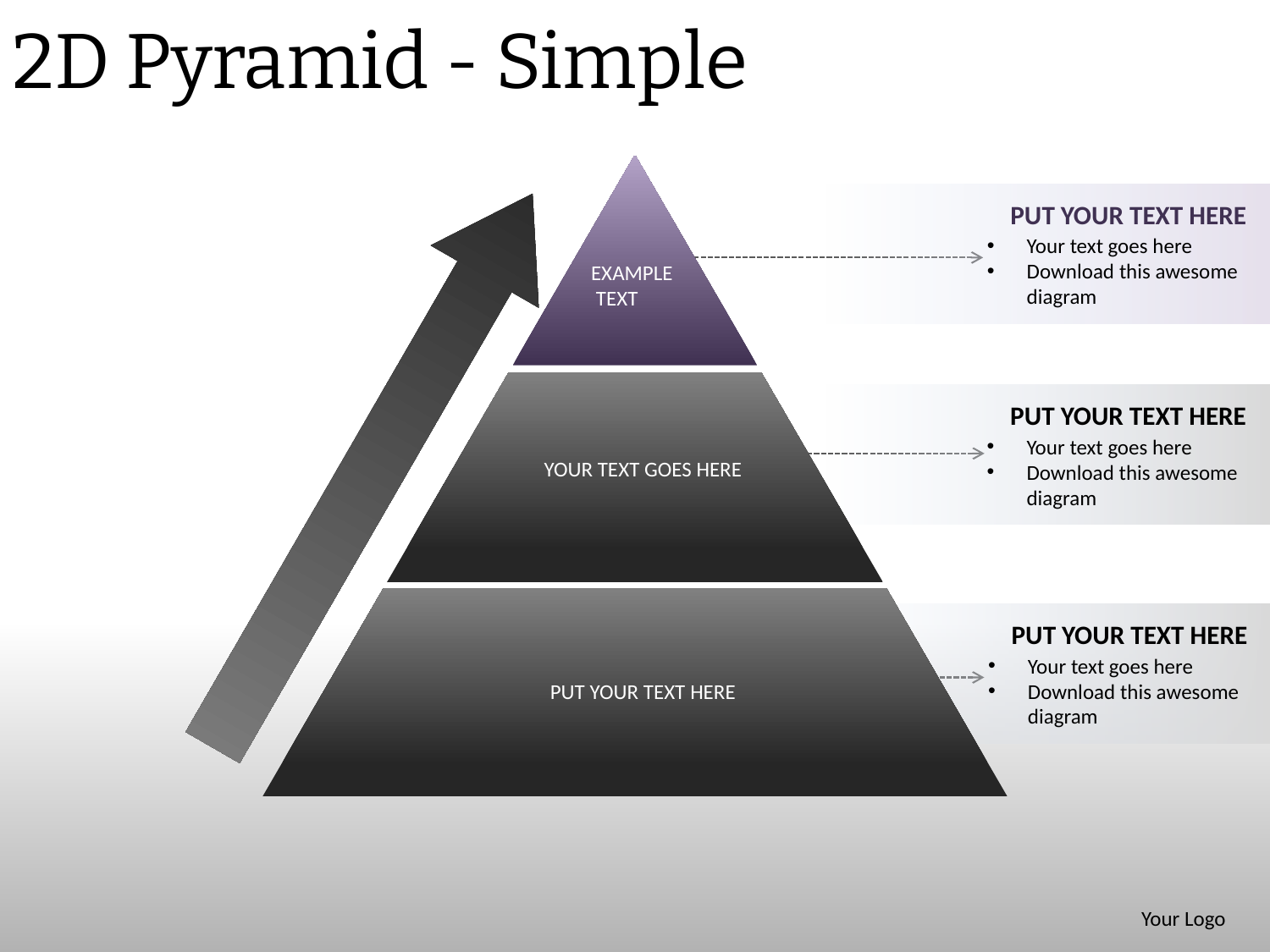

2D Pyramid - Simple

 PUT YOUR TEXT HERE
Your text goes here
Download this awesome diagram
EXAMPLE
 TEXT

 PUT YOUR TEXT HERE
Your text goes here
Download this awesome diagram
YOUR TEXT GOES HERE

 PUT YOUR TEXT HERE
Your text goes here
Download this awesome diagram
PUT YOUR TEXT HERE
Your Logo